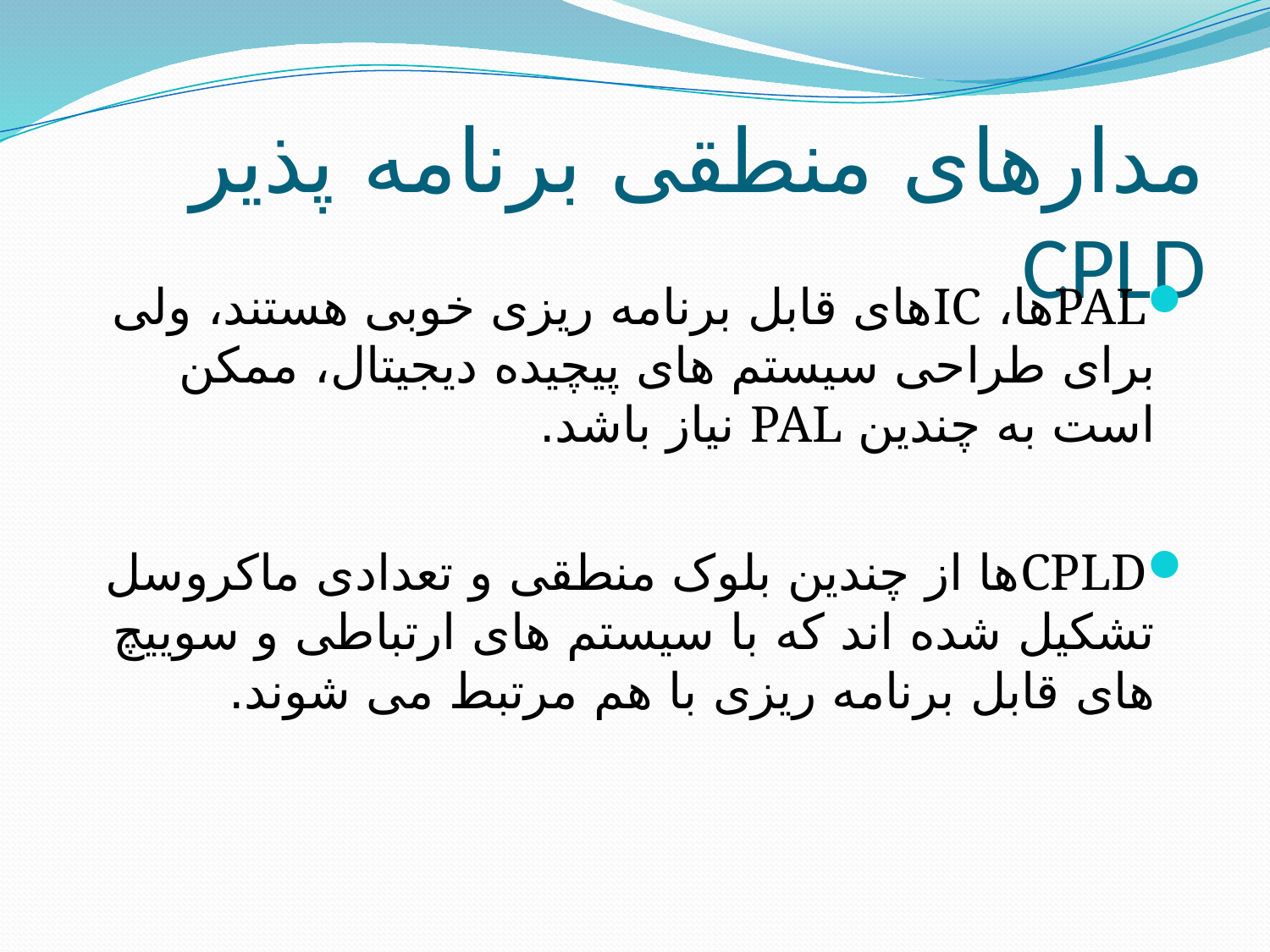

# مدارهای منطقی برنامه پذیر CPLD
PALها، ICهای قابل برنامه ریزی خوبی هستند، ولی برای طراحی سیستم های پیچیده دیجیتال، ممکن است به چندین PAL نیاز باشد.

CPLDها از چندین بلوک منطقی و تعدادی ماکروسل تشکیل شده اند که با سیستم های ارتباطی و سوییچ های قابل برنامه ریزی با هم مرتبط می شوند.